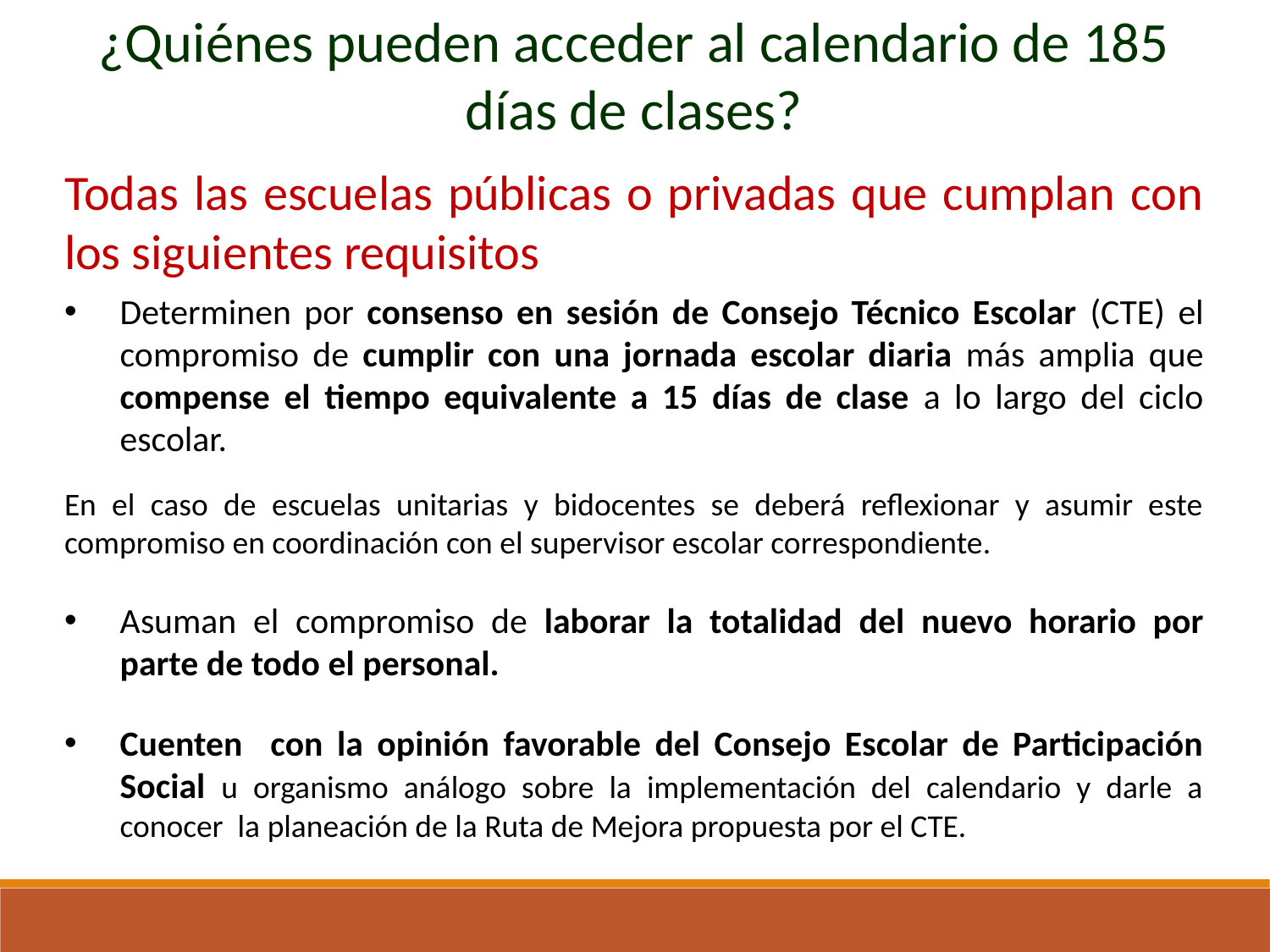

¿Quiénes pueden acceder al calendario de 185 días de clases?

Todas las escuelas públicas o privadas que cumplan con los siguientes requisitos

Determinen por consenso en sesión de Consejo Técnico Escolar (CTE) el compromiso de cumplir con una jornada escolar diaria más amplia que compense el tiempo equivalente a 15 días de clase a lo largo del ciclo escolar.

En el caso de escuelas unitarias y bidocentes se deberá reflexionar y asumir este compromiso en coordinación con el supervisor escolar correspondiente.

Asuman el compromiso de laborar la totalidad del nuevo horario por parte de todo el personal.

Cuenten  con la opinión favorable del Consejo Escolar de Participación Social u organismo análogo sobre la implementación del calendario y darle a conocer  la planeación de la Ruta de Mejora propuesta por el CTE.